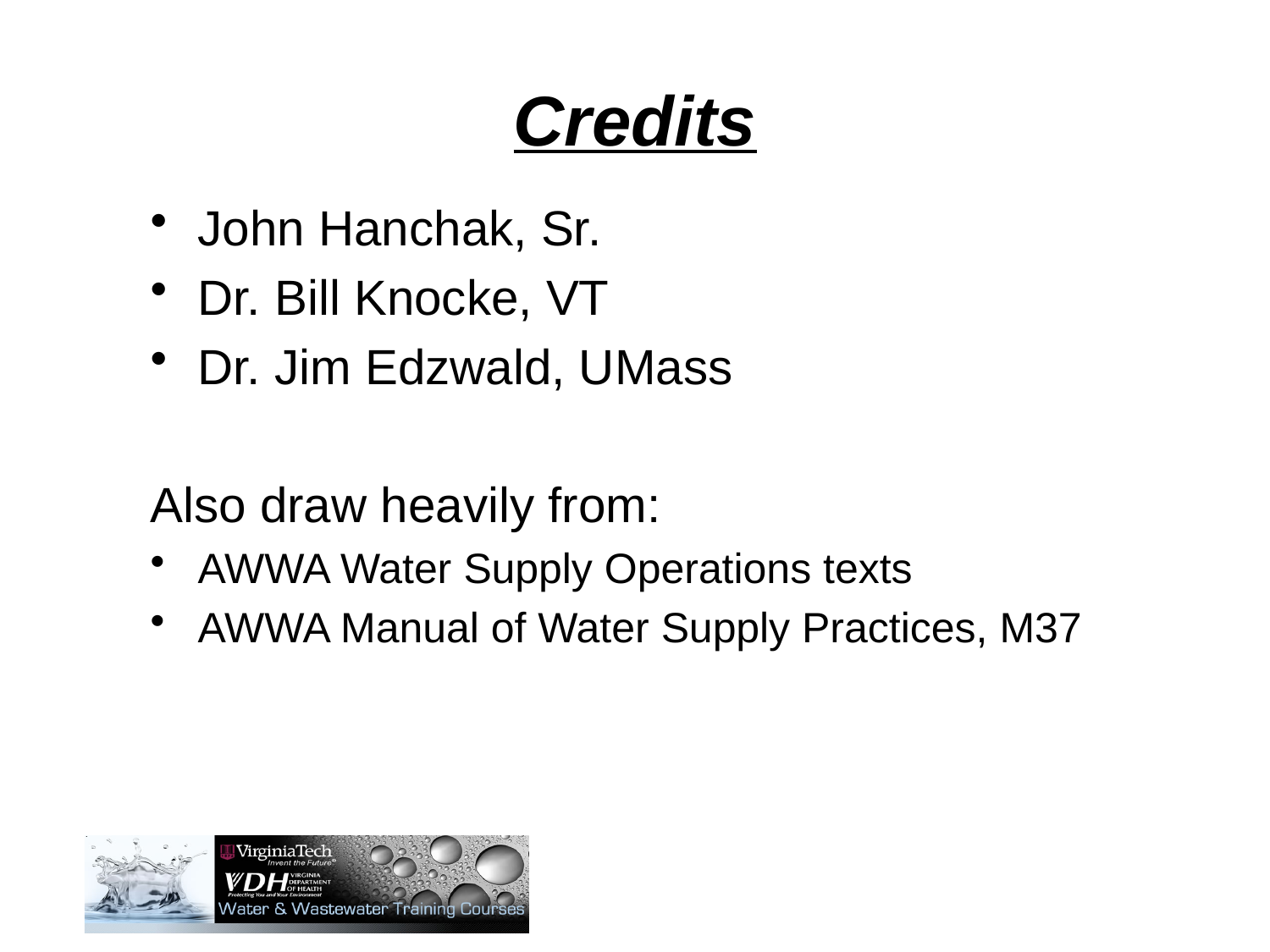

# Credits
John Hanchak, Sr.
Dr. Bill Knocke, VT
Dr. Jim Edzwald, UMass

Also draw heavily from:
AWWA Water Supply Operations texts
AWWA Manual of Water Supply Practices, M37